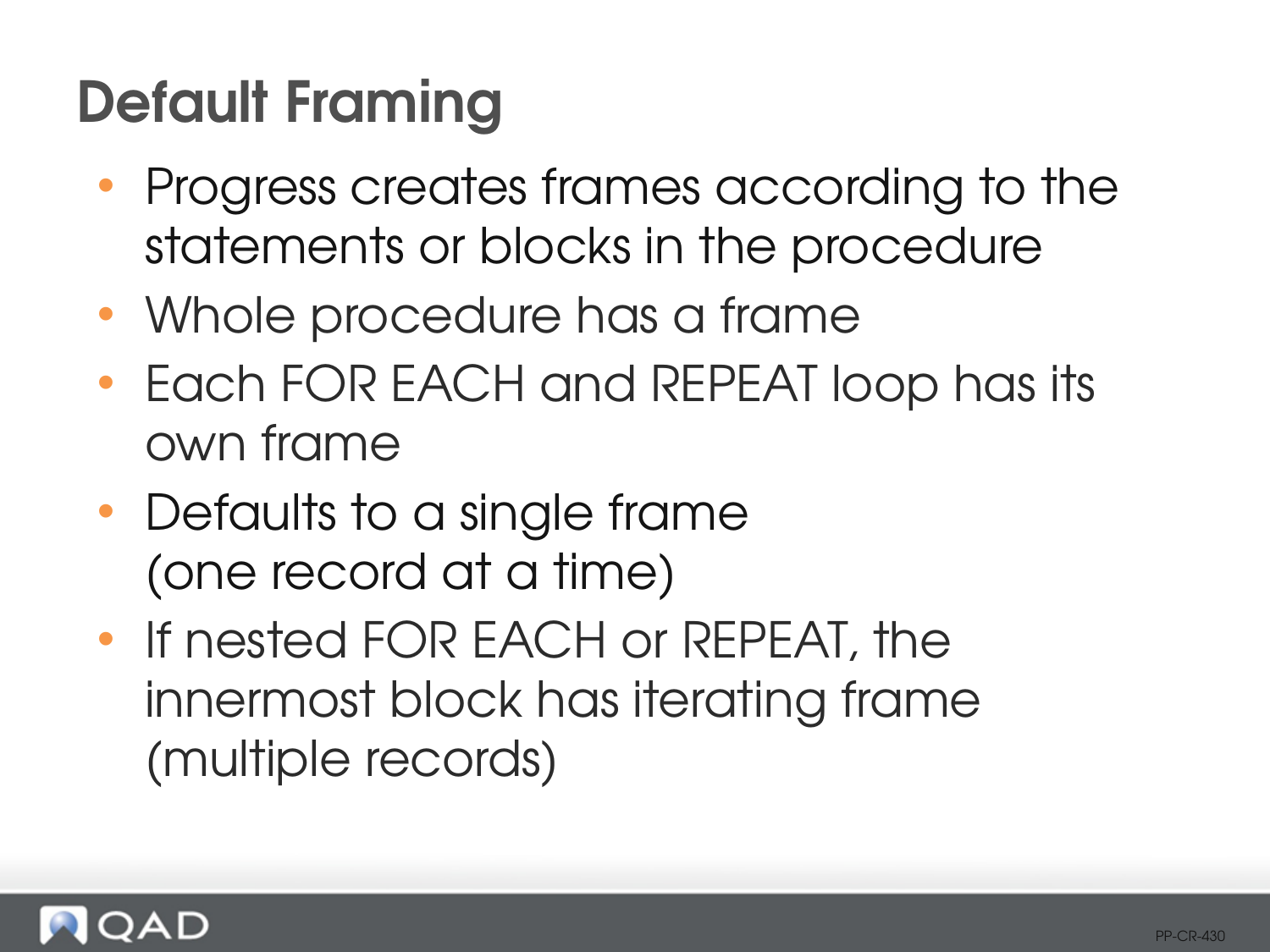

# Default Framing
Progress creates frames according to the statements or blocks in the procedure
Whole procedure has a frame
Each FOR EACH and REPEAT loop has its own frame
Defaults to a single frame
(one record at a time)
If nested FOR EACH or REPEAT, the innermost block has iterating frame (multiple records)

PP-CR-430